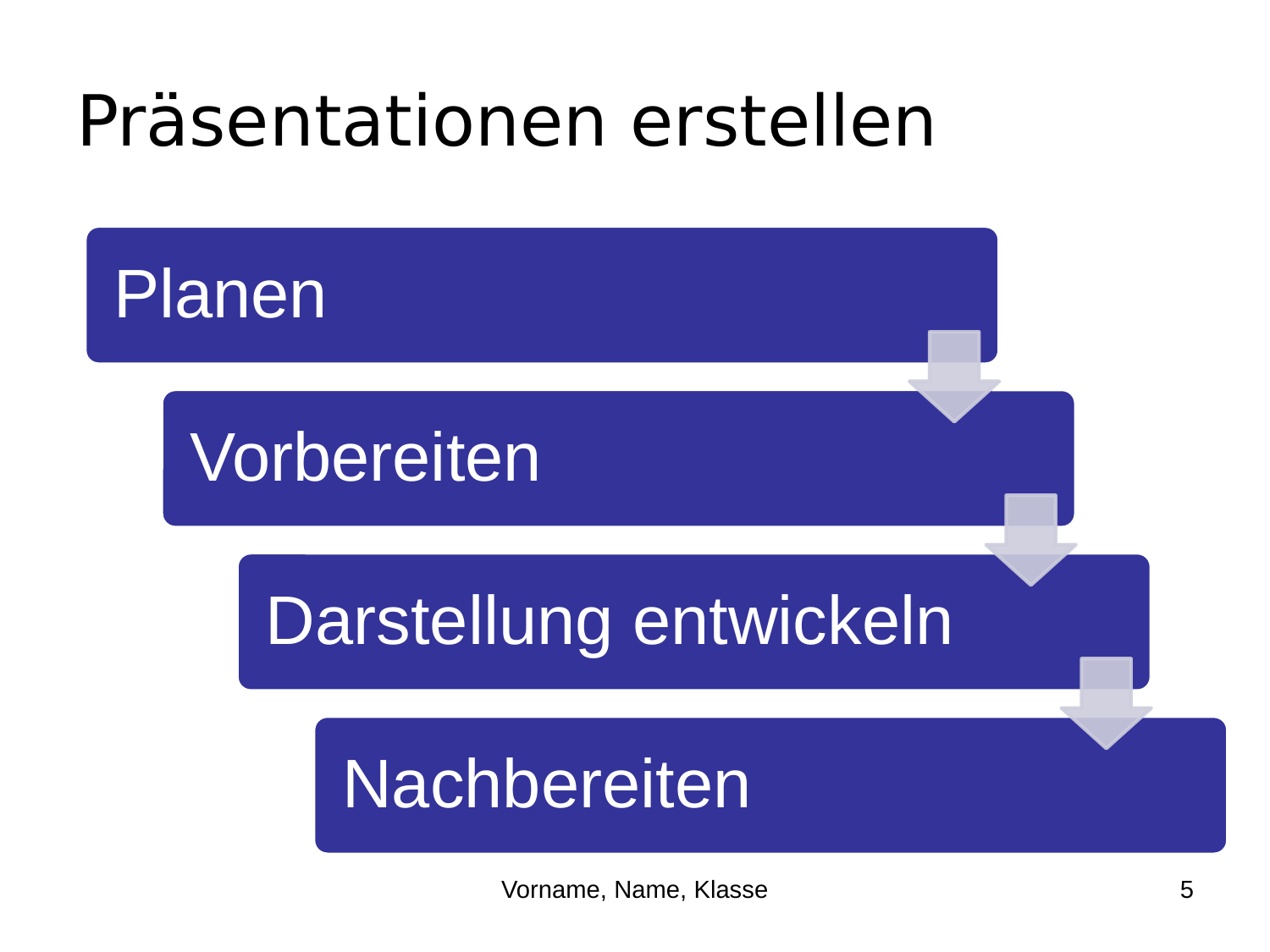

# Präsentationen erstellen
Planen
Vorbereiten
Darstellung entwickeln
Nachbereiten

Vorname, Name, Klasse
5